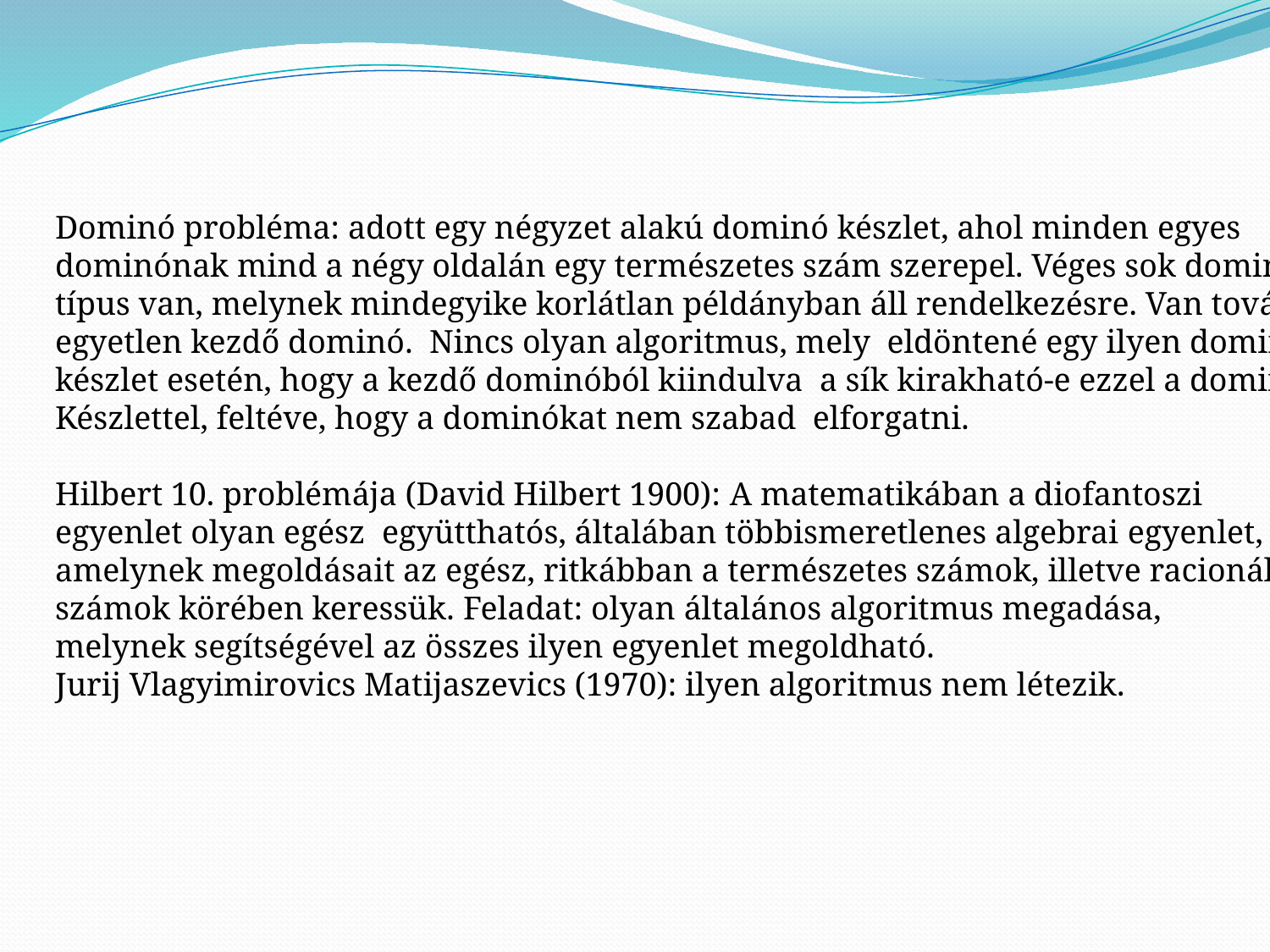

Dominó probléma: adott egy négyzet alakú dominó készlet, ahol minden egyes
dominónak mind a négy oldalán egy természetes szám szerepel. Véges sok dominó
típus van, melynek mindegyike korlátlan példányban áll rendelkezésre. Van továbbá
egyetlen kezdő dominó.  Nincs olyan algoritmus, mely  eldöntené egy ilyen dominó
készlet esetén, hogy a kezdő dominóból kiindulva  a sík kirakható-e ezzel a dominó
Készlettel, feltéve, hogy a dominókat nem szabad  elforgatni.

Hilbert 10. problémája (David Hilbert 1900): A matematikában a diofantoszi
egyenlet olyan egész  együtthatós, általában többismeretlenes algebrai egyenlet,
amelynek megoldásait az egész, ritkábban a természetes számok, illetve racionális
számok körében keressük. Feladat: olyan általános algoritmus megadása,
melynek segítségével az összes ilyen egyenlet megoldható.
Jurij Vlagyimirovics Matijaszevics (1970): ilyen algoritmus nem létezik.